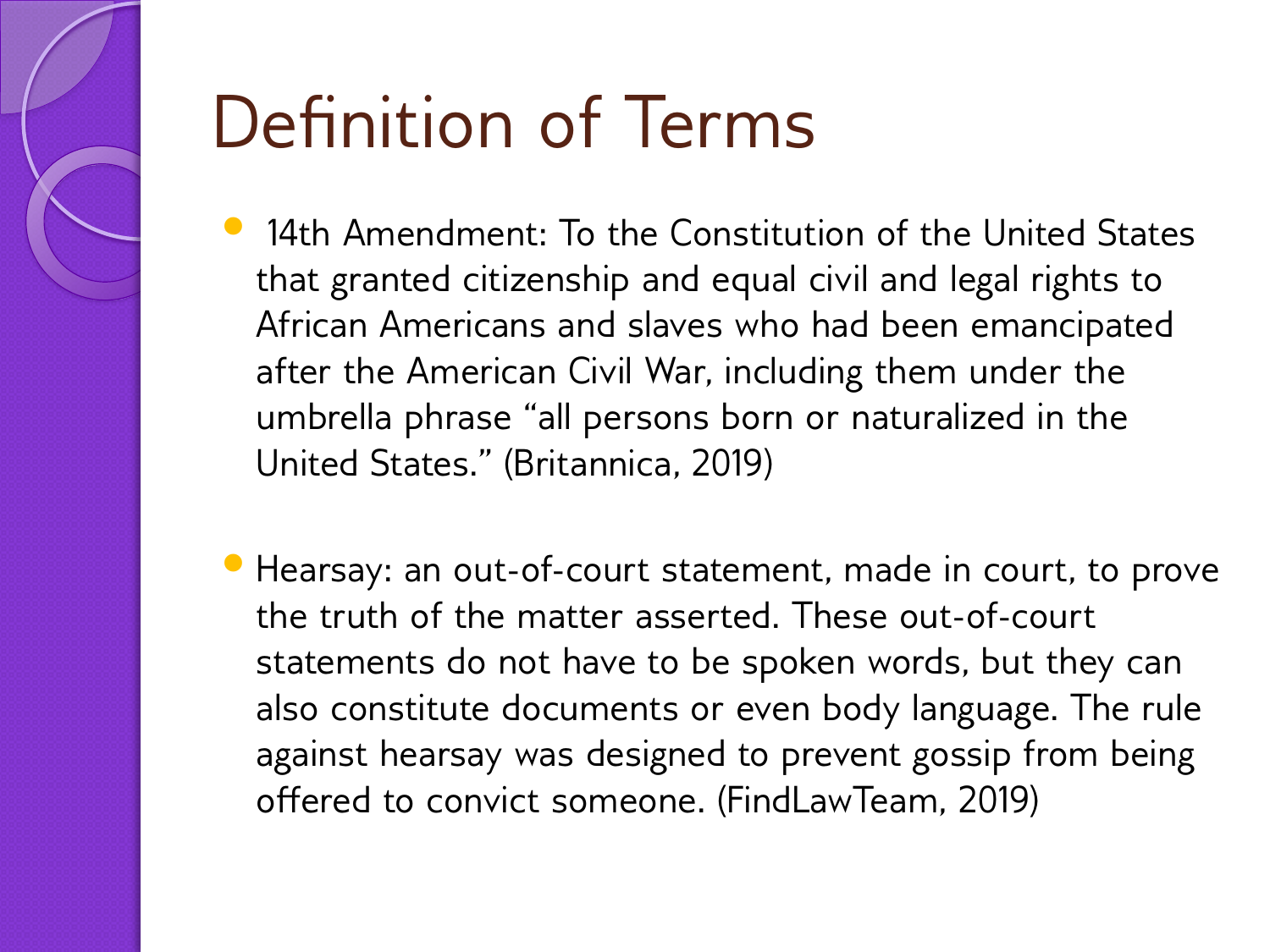

# Definition of Terms
 14th Amendment: To the Constitution of the United States that granted citizenship and equal civil and legal rights to African Americans and slaves who had been emancipated after the American Civil War, including them under the umbrella phrase “all persons born or naturalized in the United States.” (Britannica, 2019)

Hearsay: an out-of-court statement, made in court, to prove the truth of the matter asserted. These out-of-court statements do not have to be spoken words, but they can also constitute documents or even body language. The rule against hearsay was designed to prevent gossip from being offered to convict someone. (FindLawTeam, 2019)